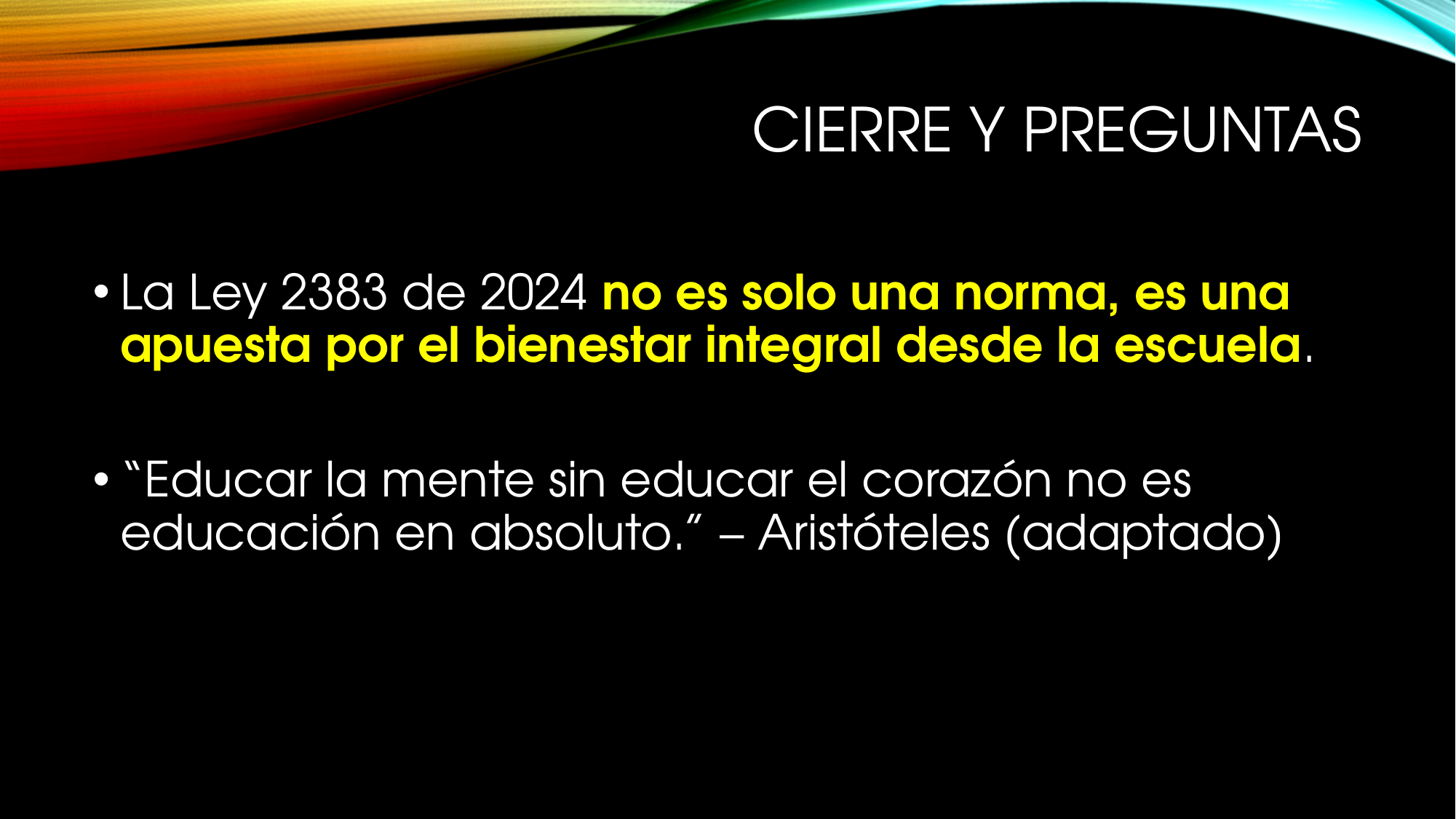

# Cierre y preguntas
La Ley 2383 de 2024 no es solo una norma, es una apuesta por el bienestar integral desde la escuela.

“Educar la mente sin educar el corazón no es educación en absoluto.” – Aristóteles (adaptado)